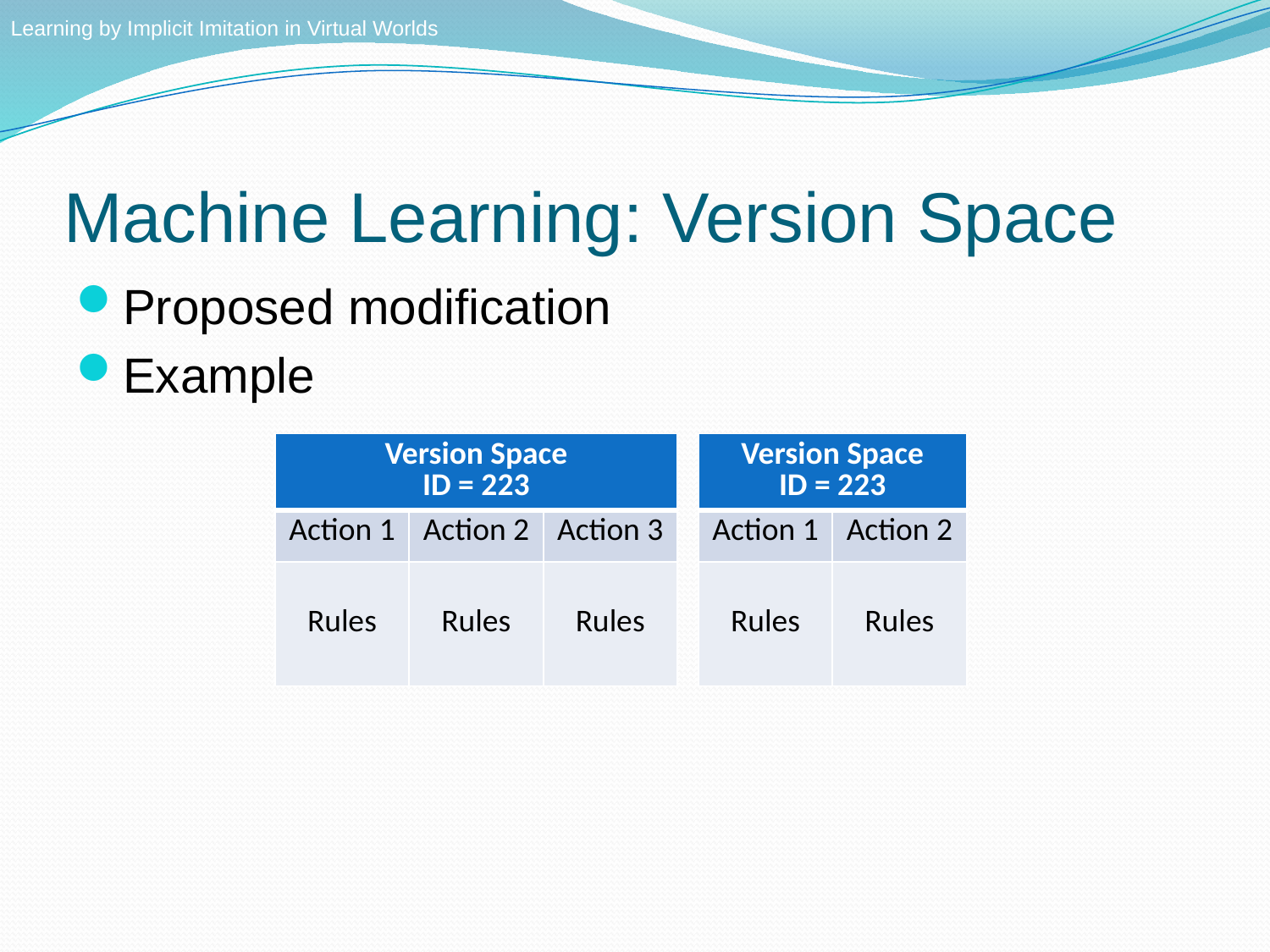

Learning by Implicit Imitation in Virtual Worlds
# Machine Learning: Version Space
Proposed modification
Example
| Version Space ID = 223 |  |  |
| --- | --- | --- |
| Action 1 | Action 2 | Action 3 |
| Rules | Rules | Rules |
| Version Space ID = 223 |  |
| --- | --- |
| Action 1 | Action 2 |
| Rules | Rules |